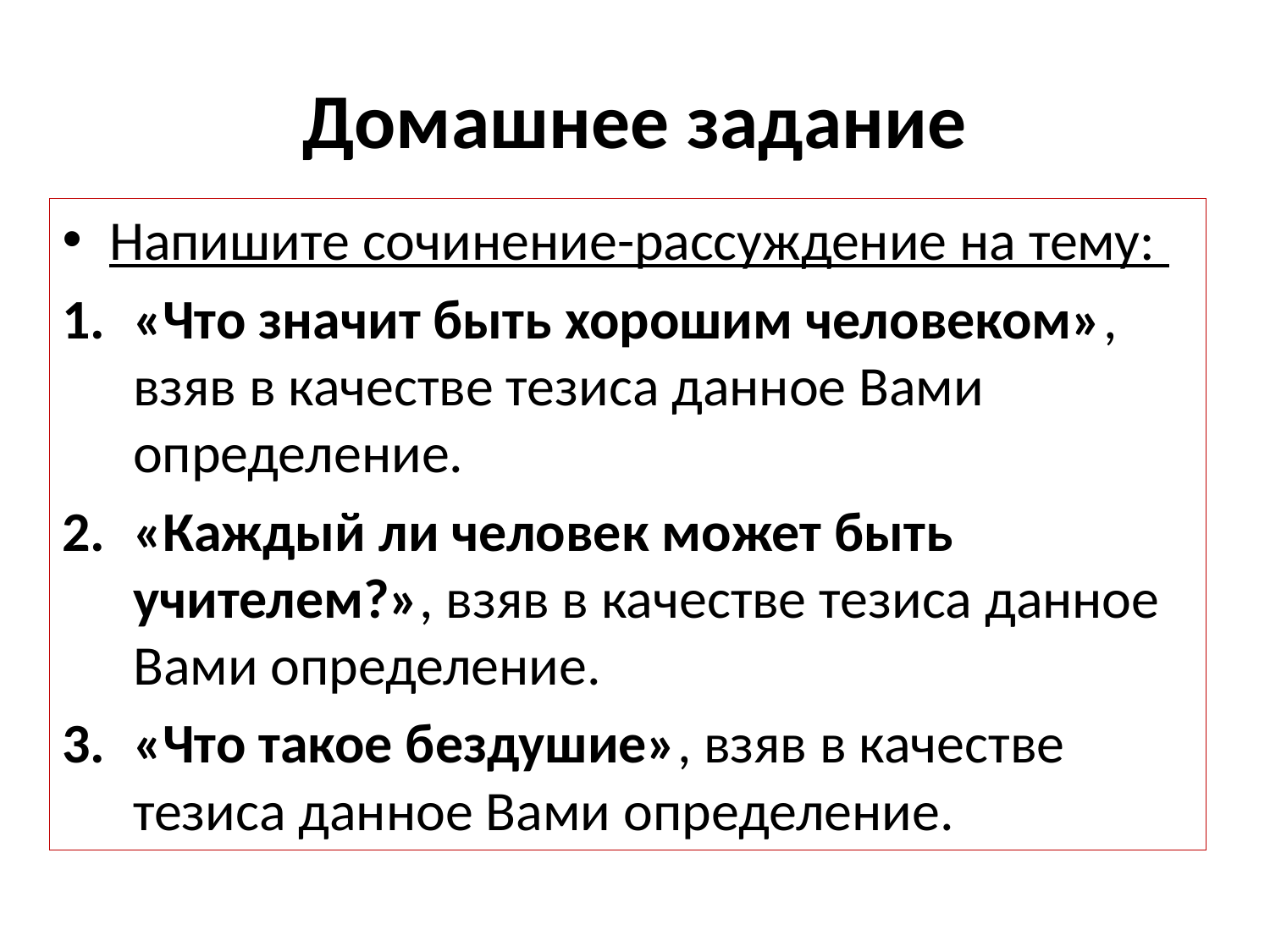

# Домашнее задание
Напишите сочинение-рассуждение на тему:
«Что значит быть хорошим человеком», взяв в качестве тезиса данное Вами определение.
«Каждый ли человек может быть учителем?», взяв в качестве тезиса данное Вами определение.
«Что такое бездушие», взяв в качестве тезиса данное Вами определение.